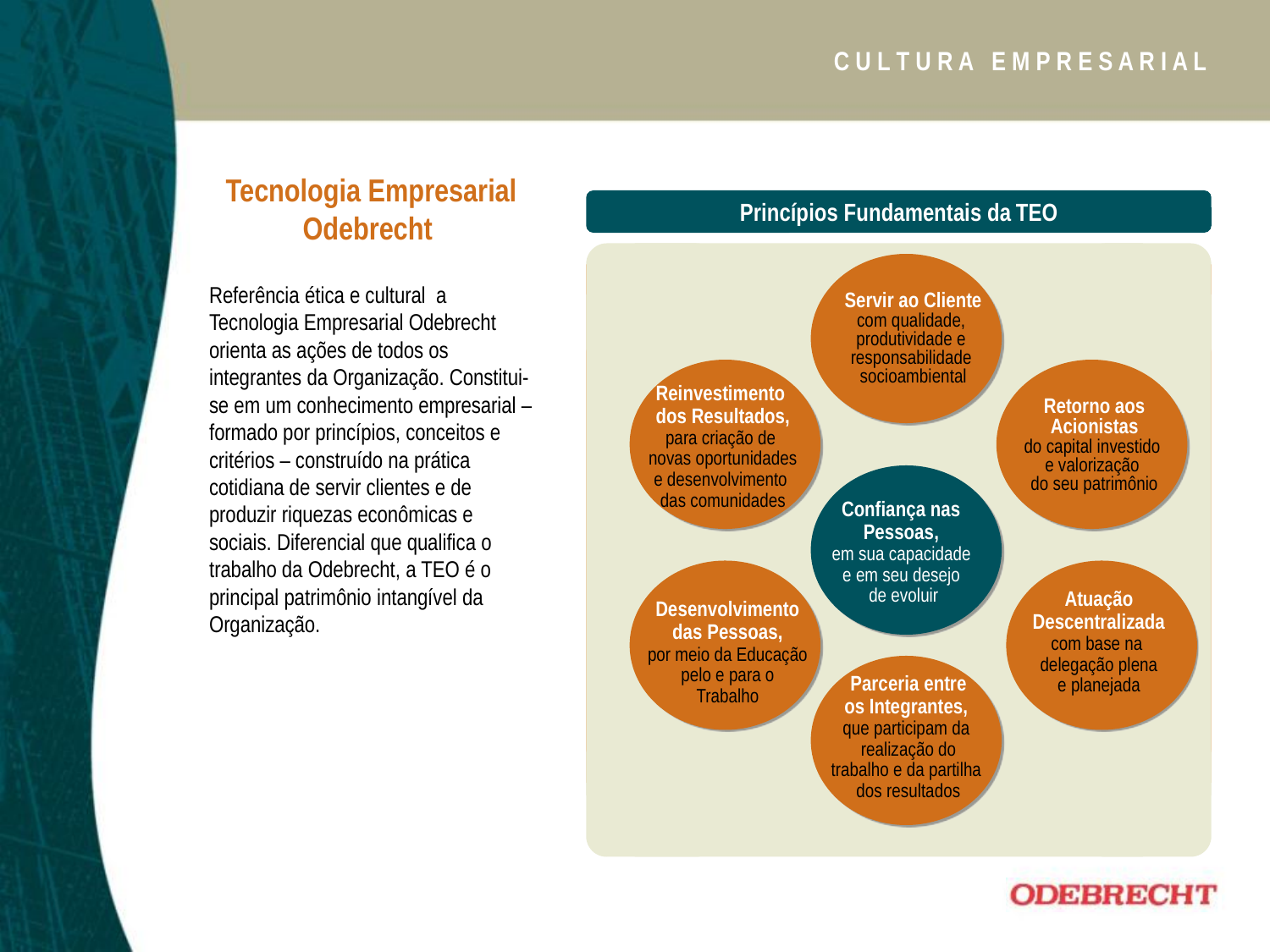

C U L T U R A   E M P R E S A R I A L
Tecnologia Empresarial Odebrecht

Referência ética e cultural  a Tecnologia Empresarial Odebrecht  orienta as ações de todos os integrantes da Organização. Constitui-se em um conhecimento empresarial – formado por princípios, conceitos e critérios – construído na prática cotidiana de servir clientes e de produzir riquezas econômicas e sociais. Diferencial que qualifica o trabalho da Odebrecht, a TEO é o principal patrimônio intangível da Organização.

Princípios Fundamentais da TEO

Servir ao Cliente
com qualidade,
produtividade e
responsabilidade
socioambiental

Reinvestimento
dos Resultados,
para criação de
novas oportunidades
e desenvolvimento
das comunidades
Retorno aos
Acionistas
do capital investido
e valorização
do seu patrimônio

Confiança nas
Pessoas,
em sua capacidade
e em seu desejo
de evoluir

Atuação
Descentralizada
com base na
delegação plena
e planejada
Desenvolvimento
das Pessoas,
por meio da Educação
pelo e para o
Trabalho

Parceria entre
os Integrantes,
que participam da
realização do
trabalho e da partilha
dos resultados